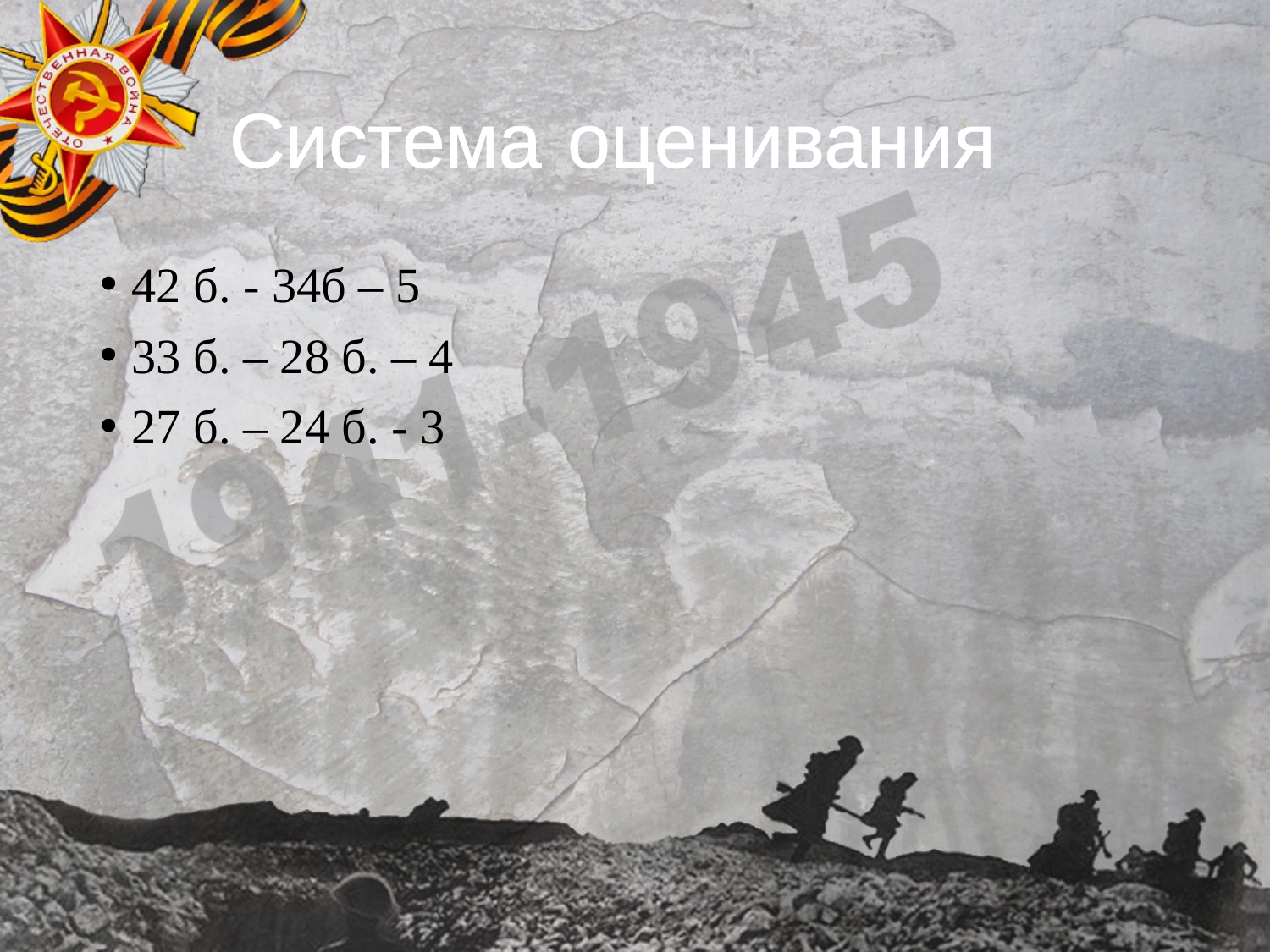

# Система оценивания
42 б. - 34б – 5
33 б. – 28 б. – 4
27 б. – 24 б. - 3